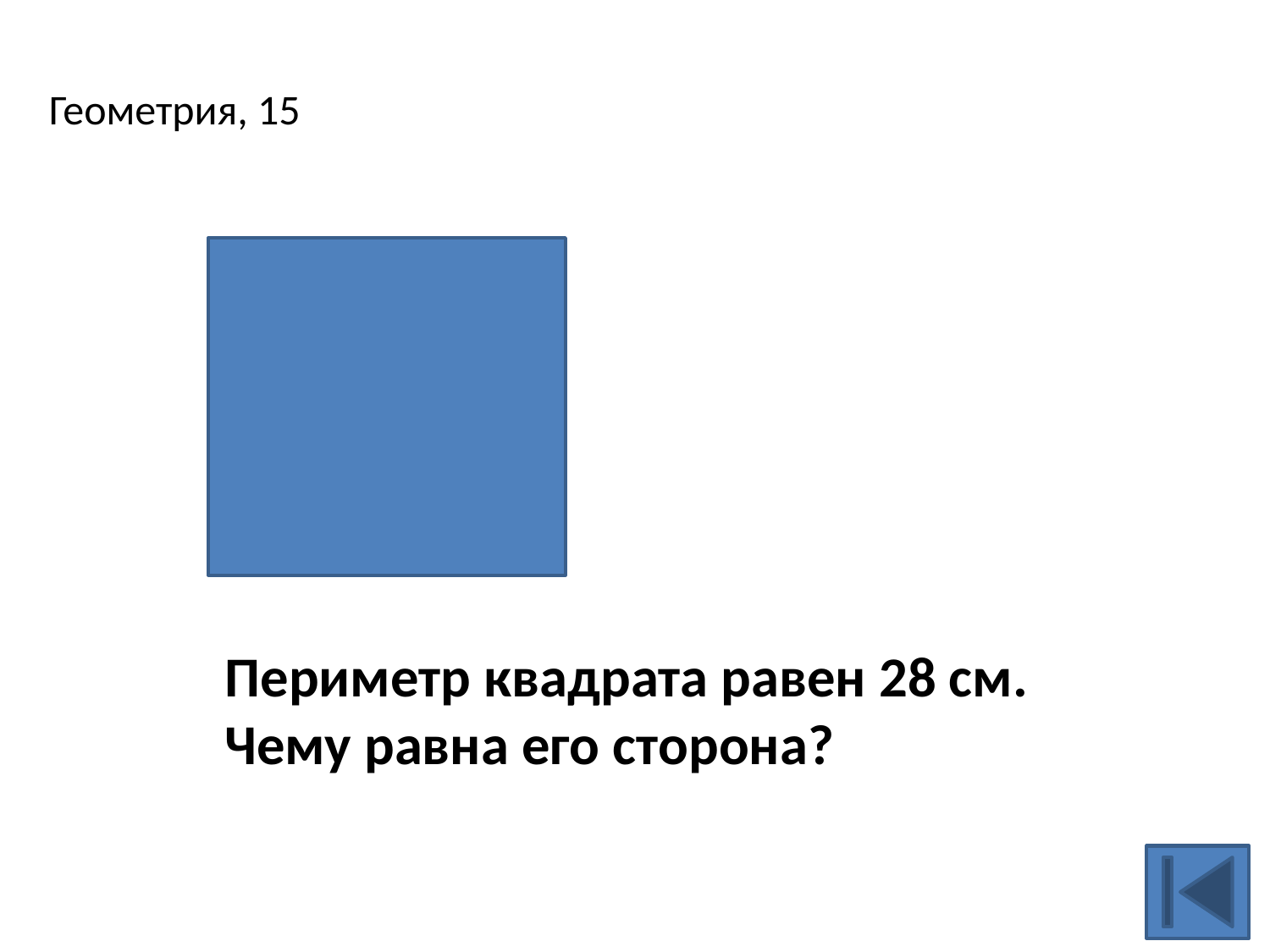

Геометрия, 15

Периметр квадрата равен 28 см.
Чему равна его сторона?